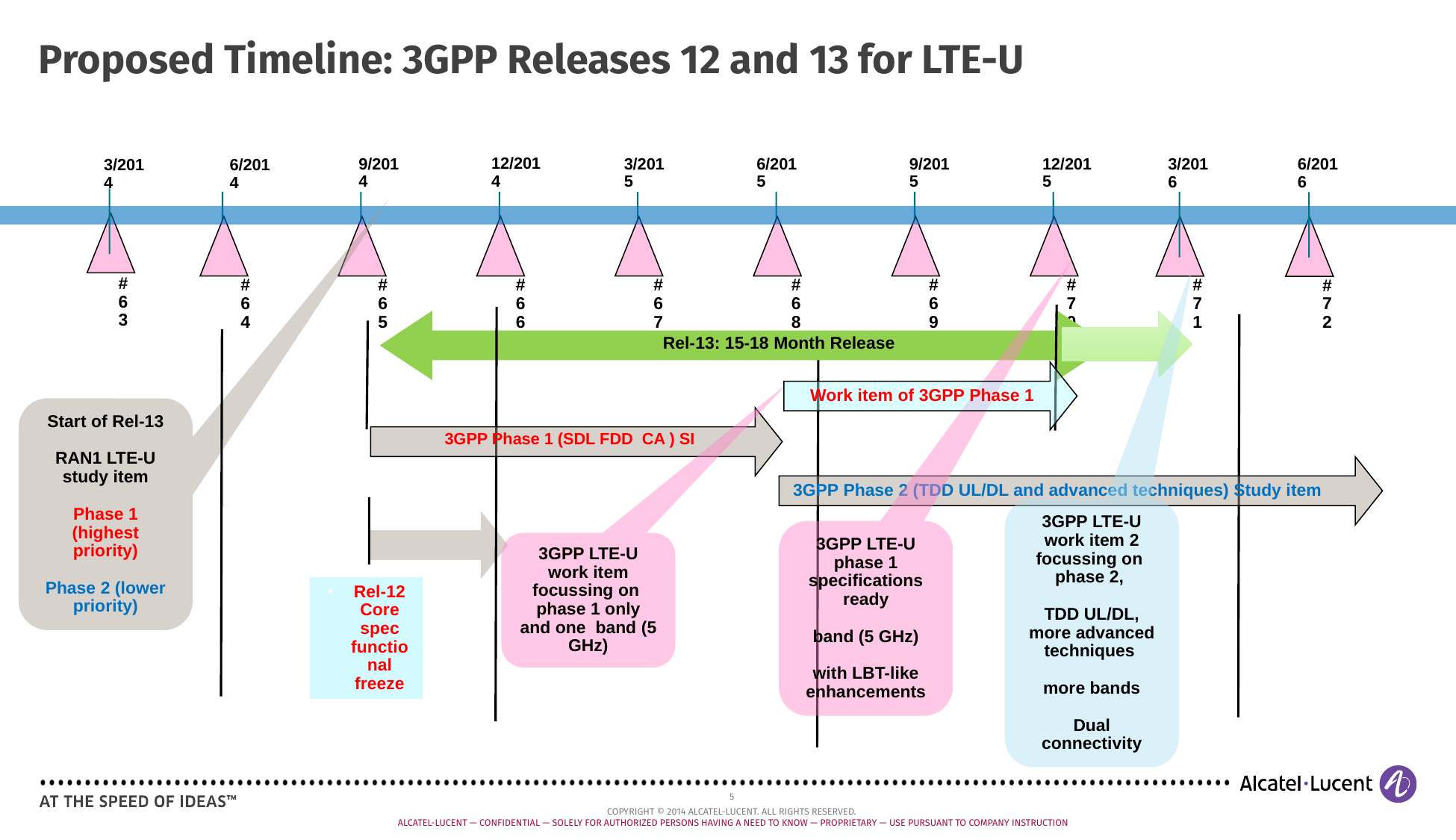

# Proposed Timeline: 3GPP Releases 12 and 13 for LTE-U
12/2014
9/2014
3/2015
6/2015
9/2015
12/2015
3/2016
6/2016
3/2014
6/2014

#63
#64
#65
#66
#67
#68
#69
#70
#71
#72

Rel-13: 15-18 Month Release

Work item of 3GPP Phase 1
Start of Rel-13
RAN1 LTE-U study item
Phase 1 (highest priority)
Phase 2 (lower priority)

3GPP Phase 1 (SDL FDD  CA ) SI

3GPP Phase 2 (TDD UL/DL and advanced techniques) Study item

3GPP LTE-U work item 2 focussing on  phase 2,
TDD UL/DL, more advanced techniques
more bands
Dual connectivity

3GPP LTE-U phase 1 specifications ready
band (5 GHz)
with LBT-like enhancements
3GPP LTE-U work item focussing on  phase 1 only and one  band (5 GHz)
Rel-12 Core spec functional freeze